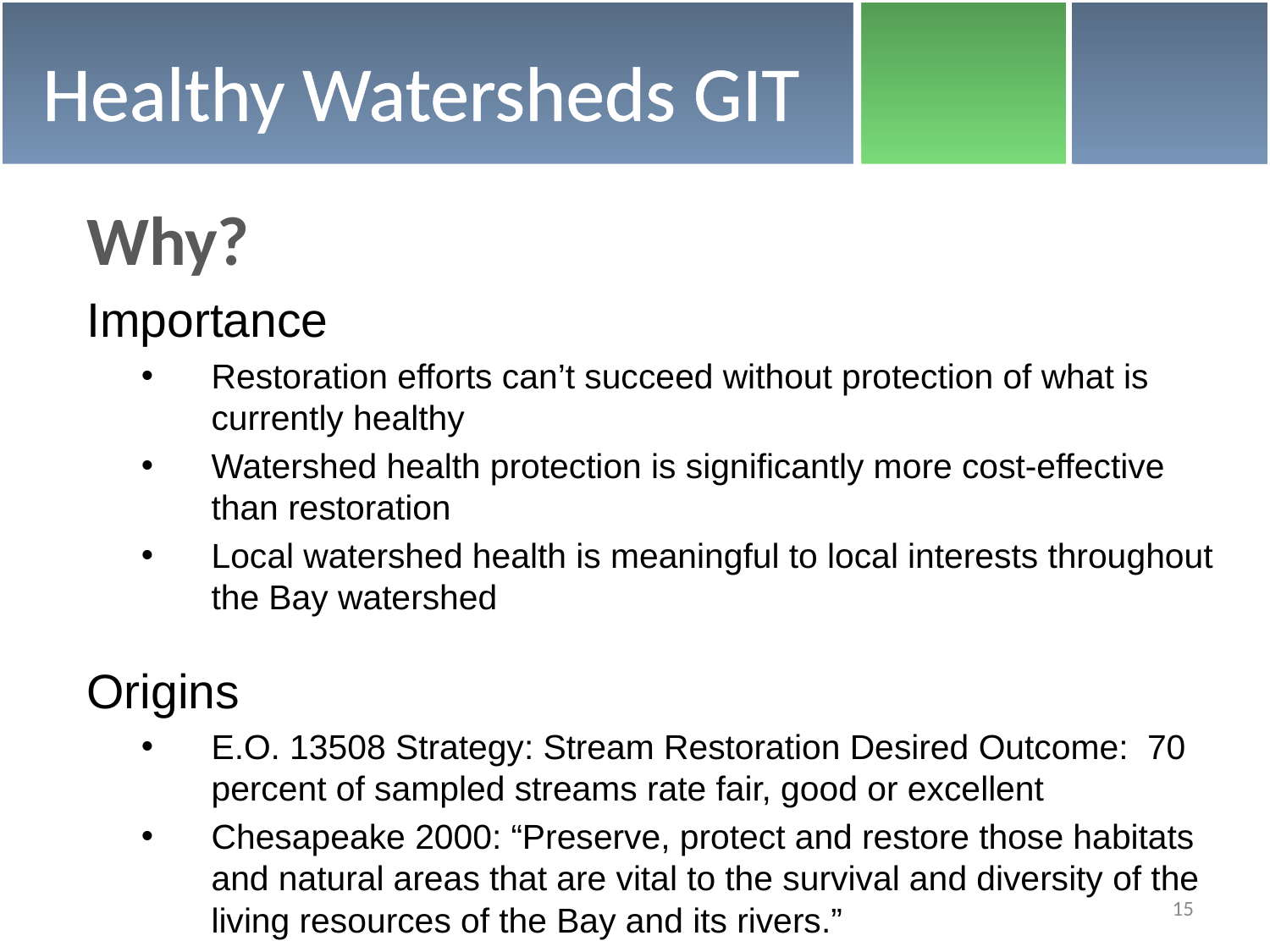

# Healthy Watersheds GIT
Why?
Importance
Restoration efforts can’t succeed without protection of what is currently healthy
Watershed health protection is significantly more cost-effective than restoration
Local watershed health is meaningful to local interests throughout the Bay watershed

Origins
E.O. 13508 Strategy: Stream Restoration Desired Outcome:  70 percent of sampled streams rate fair, good or excellent
Chesapeake 2000: “Preserve, protect and restore those habitats and natural areas that are vital to the survival and diversity of the living resources of the Bay and its rivers.”
15